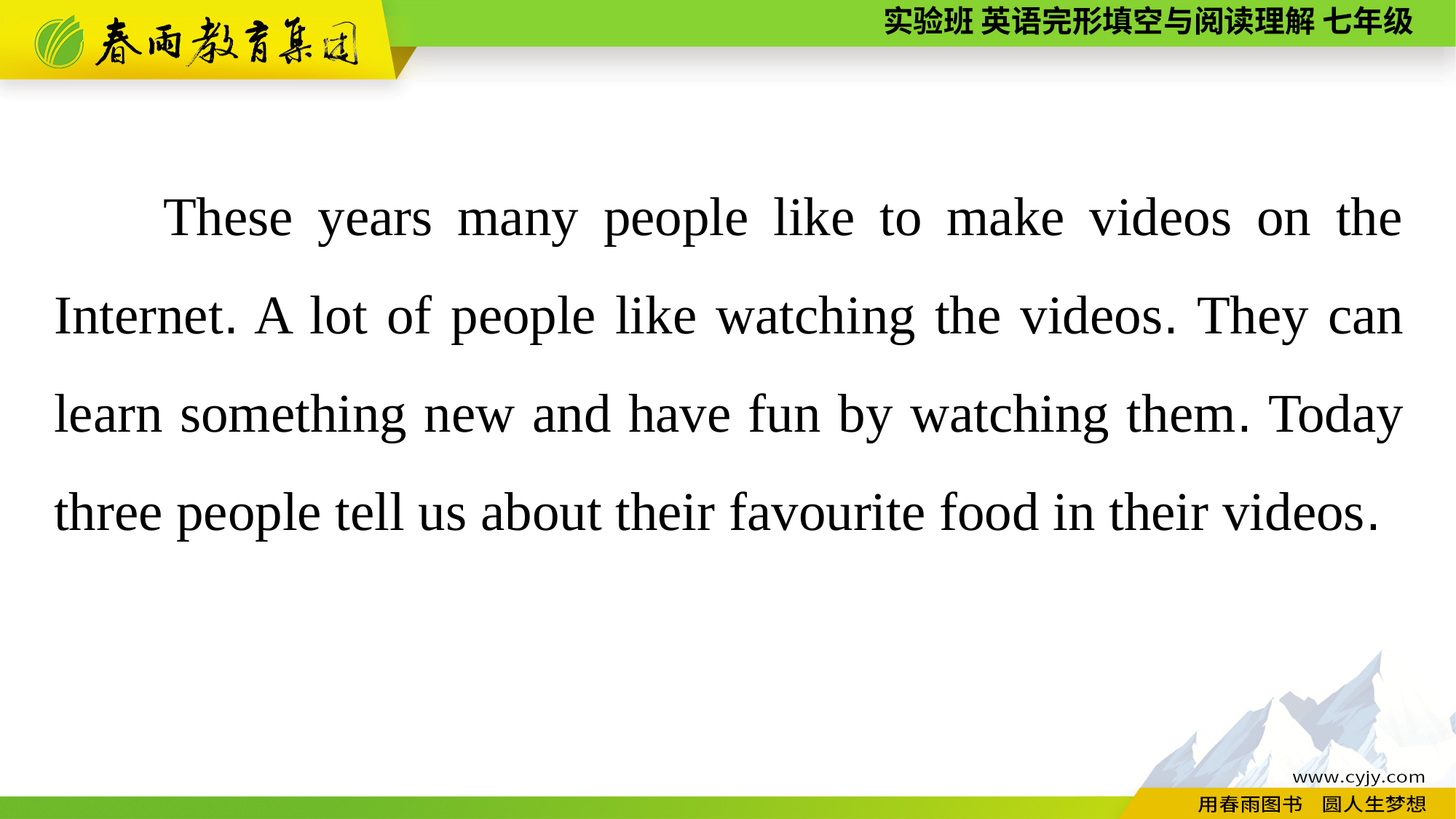

These years many people like to make videos on the Internet. A lot of people like watching the videos. They can learn something new and have fun by watching them. Today three people tell us about their favourite food in their videos.